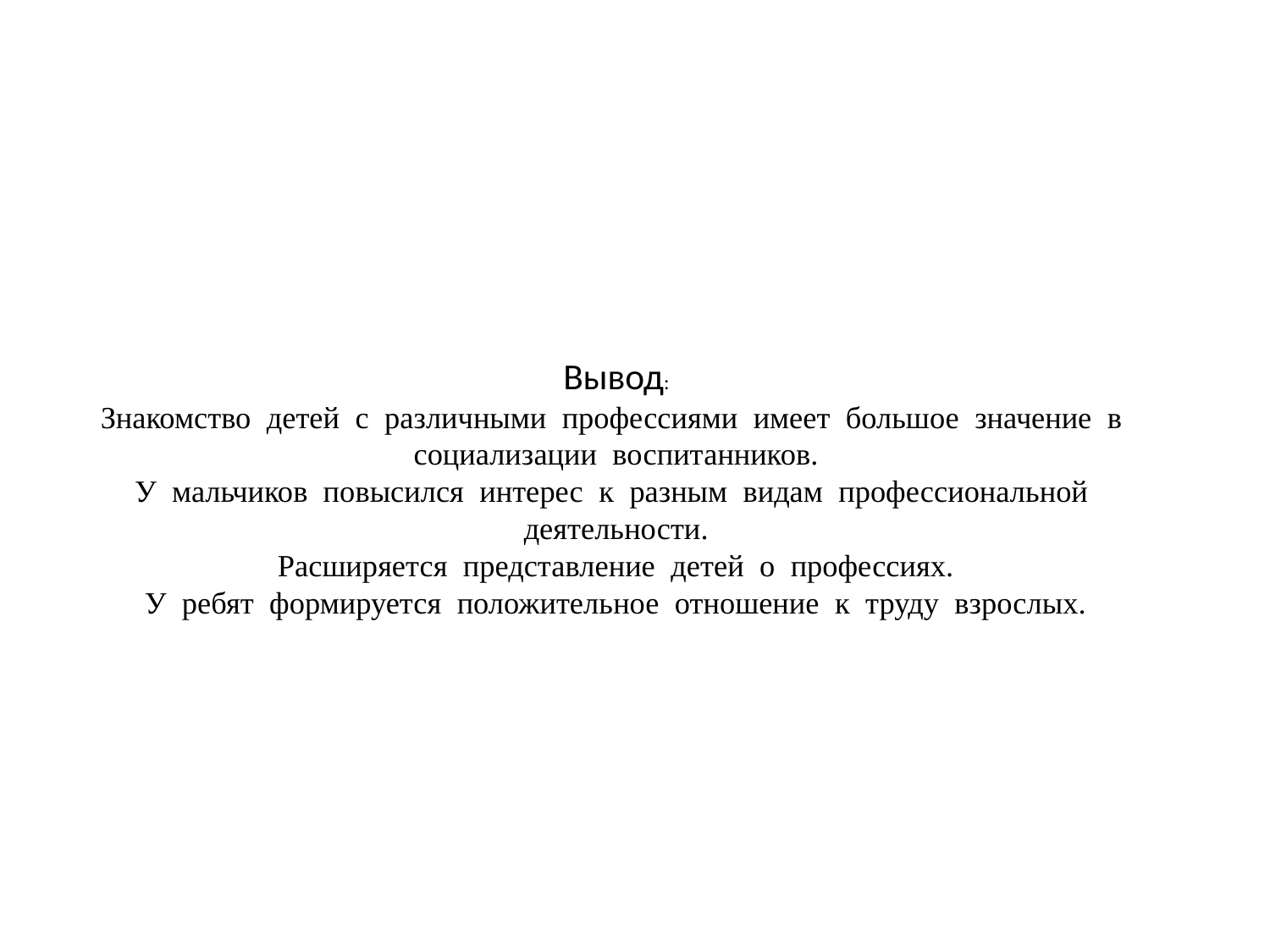

# Вывод: Знакомство  детей  с  различными  профессиями  имеет  большое  значение  в  социализации  воспитанников. У  мальчиков  повысился  интерес  к  разным  видам  профессиональной  деятельности. Расширяется  представление  детей  о  профессиях. У  ребят  формируется  положительное  отношение  к  труду  взрослых.